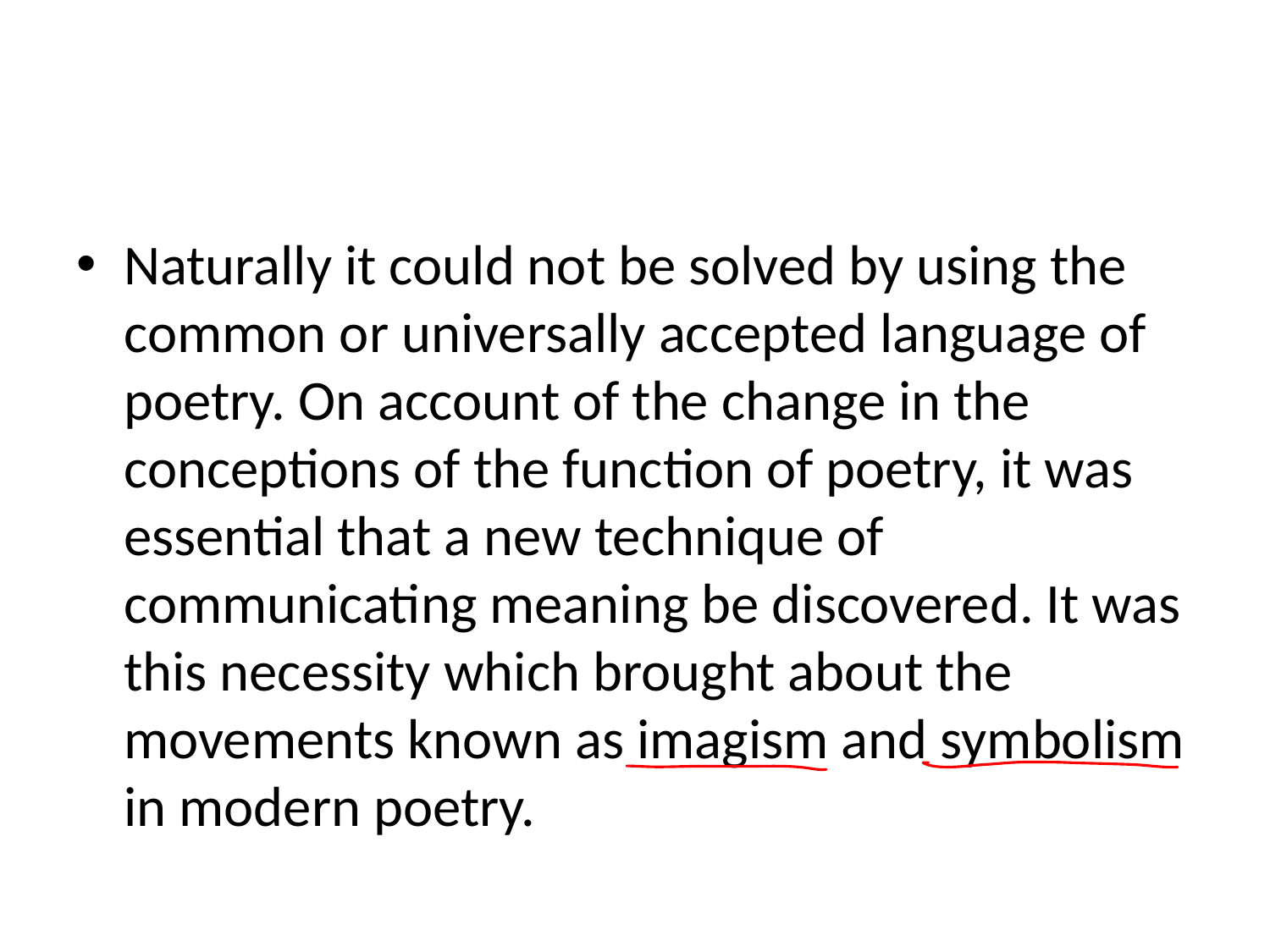

#
Naturally it could not be solved by using the common or universally accepted language of poetry. On account of the change in the conceptions of the function of poetry, it was essential that a new technique of communicating meaning be discovered. It was this necessity which brought about the movements known as imagism and symbolism in modern poetry.